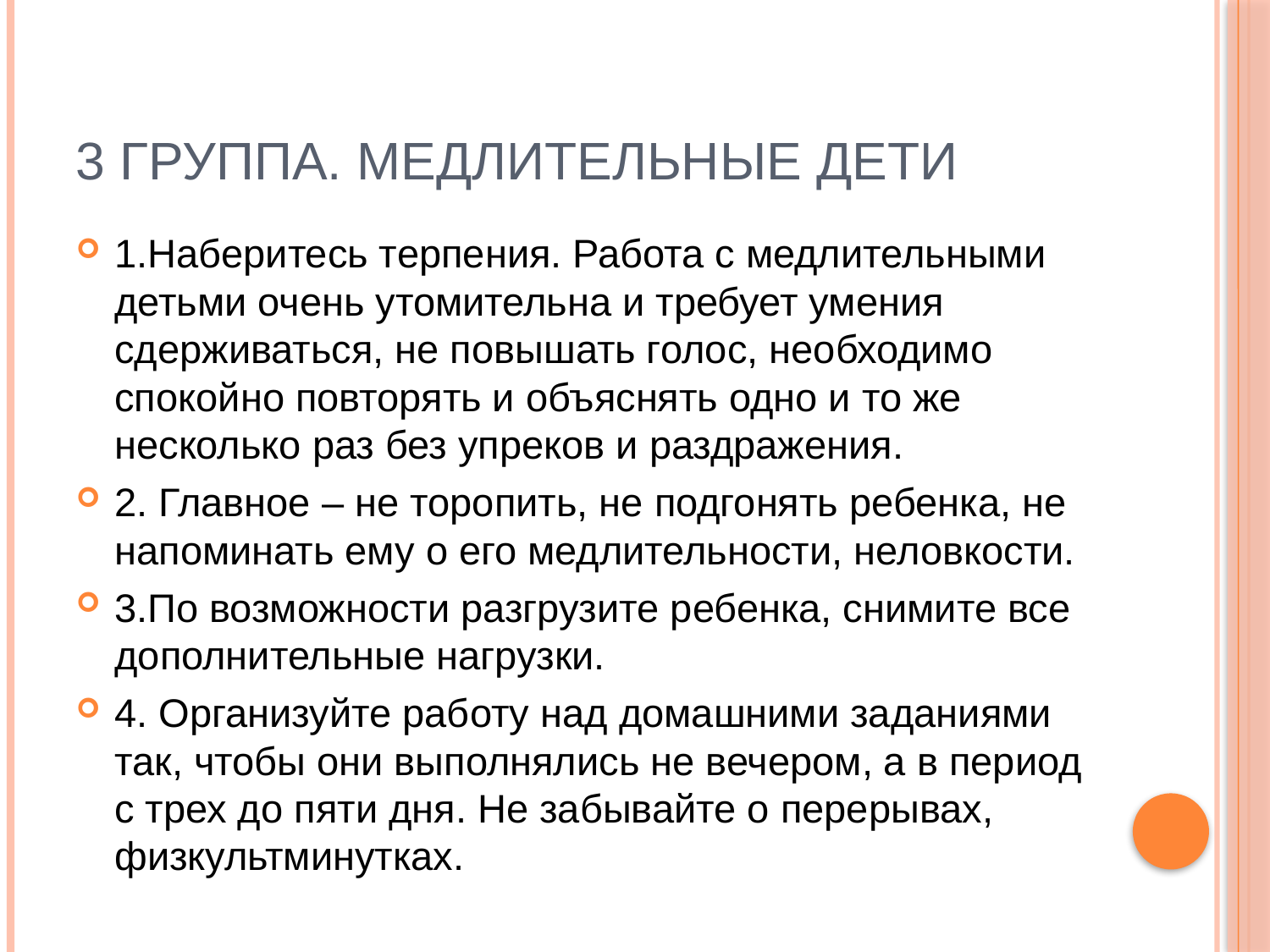

# 3 группа. Медлительные дети
1.Наберитесь терпения. Работа с медлительными детьми очень утомительна и требует умения сдерживаться, не повышать голос, необходимо спокойно повторять и объяснять одно и то же несколько раз без упреков и раздражения.
2. Главное – не торопить, не подгонять ребенка, не напоминать ему о его медлительности, неловкости.
3.По возможности разгрузите ребенка, снимите все дополнительные нагрузки.
4. Организуйте работу над домашними заданиями так, чтобы они выполнялись не вечером, а в период с трех до пяти дня. Не забывайте о перерывах, физкультминутках.